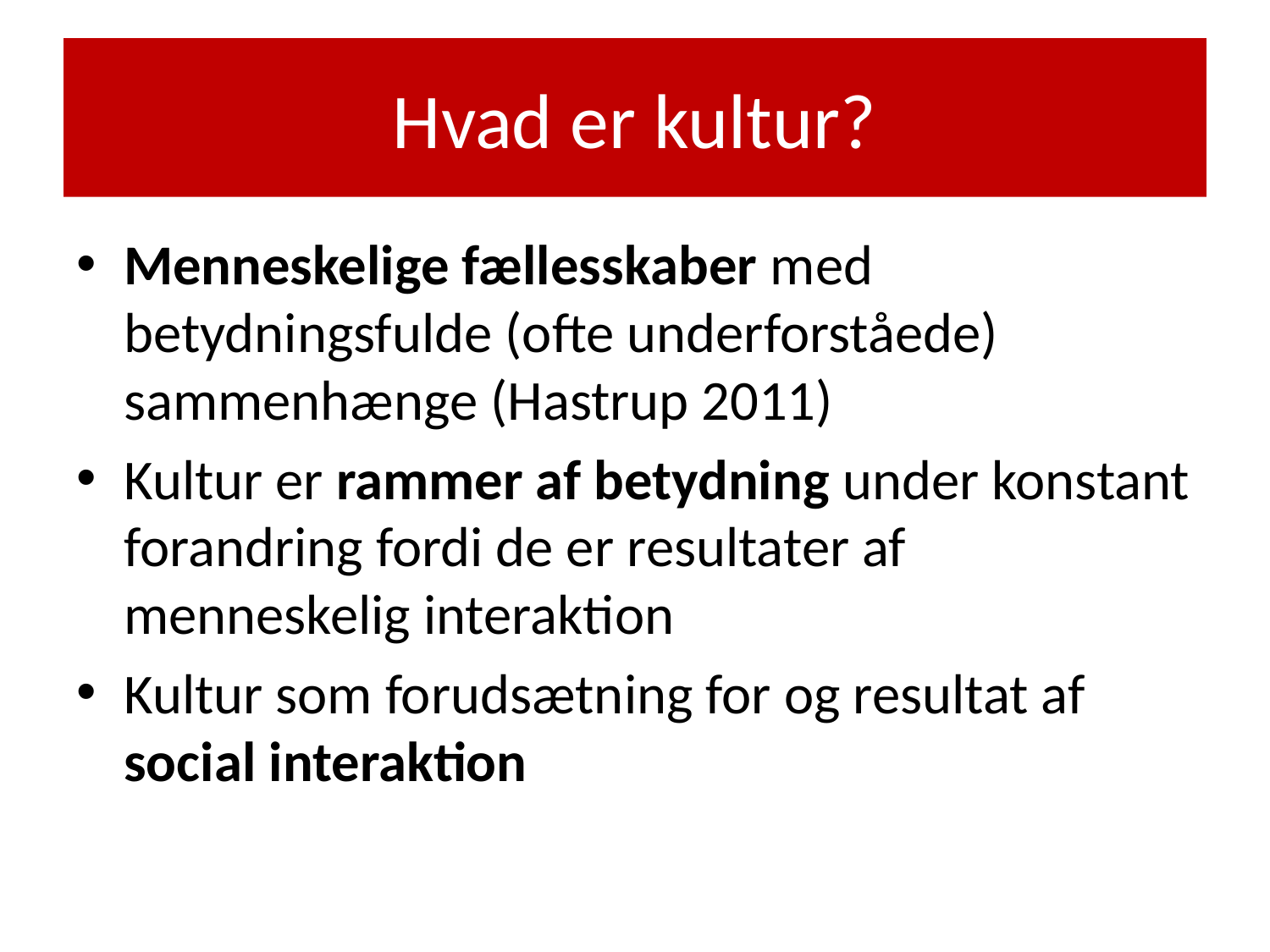

# Hvad er kultur?
Menneskelige fællesskaber med betydningsfulde (ofte underforståede) sammenhænge (Hastrup 2011)
Kultur er rammer af betydning under konstant forandring fordi de er resultater af menneskelig interaktion
Kultur som forudsætning for og resultat af social interaktion